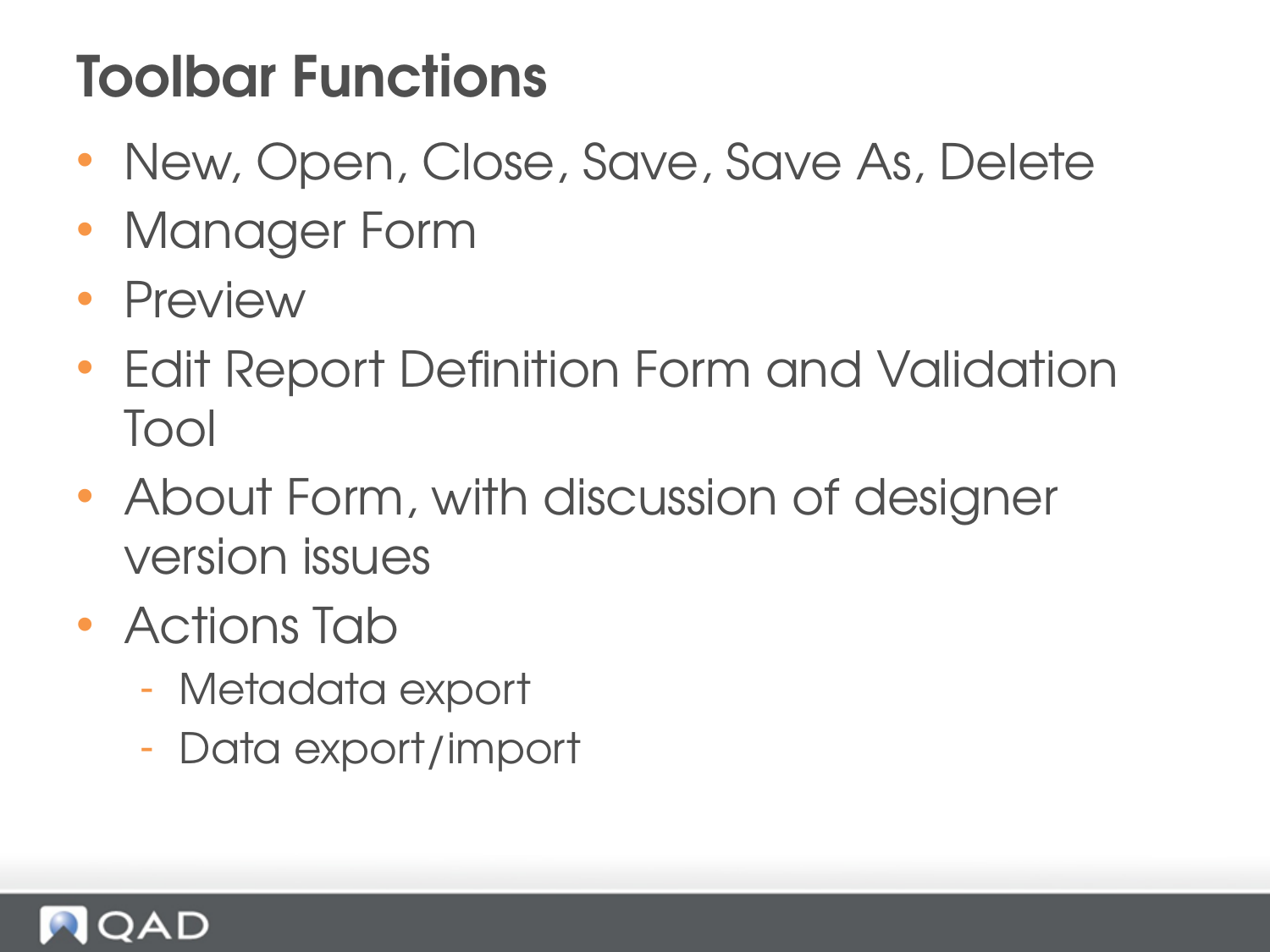

# Toolbar Functions
New, Open, Close, Save, Save As, Delete
Manager Form
Preview
Edit Report Definition Form and Validation Tool
About Form, with discussion of designer version issues
Actions Tab
Metadata export
Data export/import